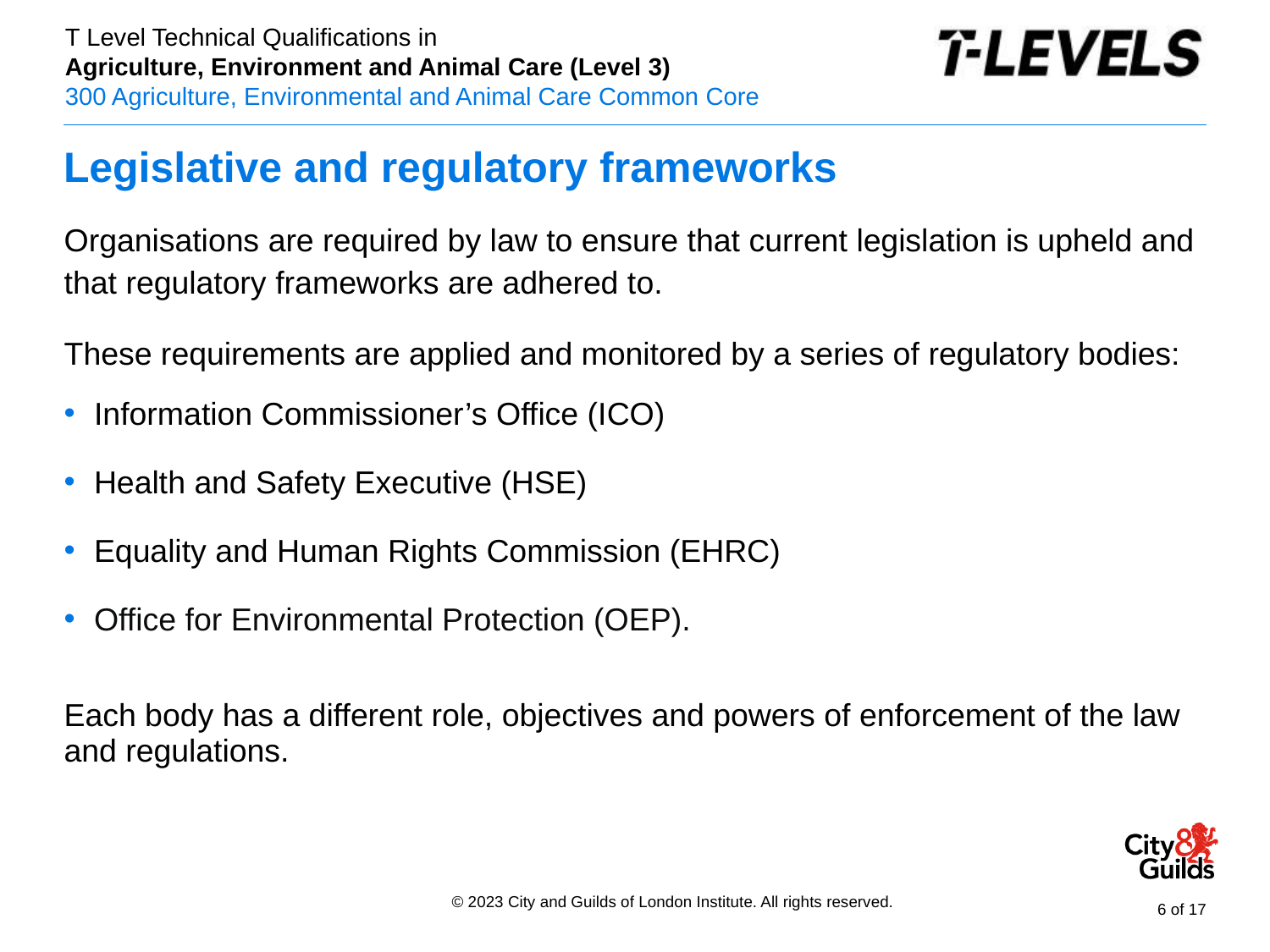

# Legislative and regulatory frameworks
Organisations are required by law to ensure that current legislation is upheld and that regulatory frameworks are adhered to.
These requirements are applied and monitored by a series of regulatory bodies:
Information Commissioner’s Office (ICO)
Health and Safety Executive (HSE)
Equality and Human Rights Commission (EHRC)
Office for Environmental Protection (OEP).
Each body has a different role, objectives and powers of enforcement of the law and regulations.